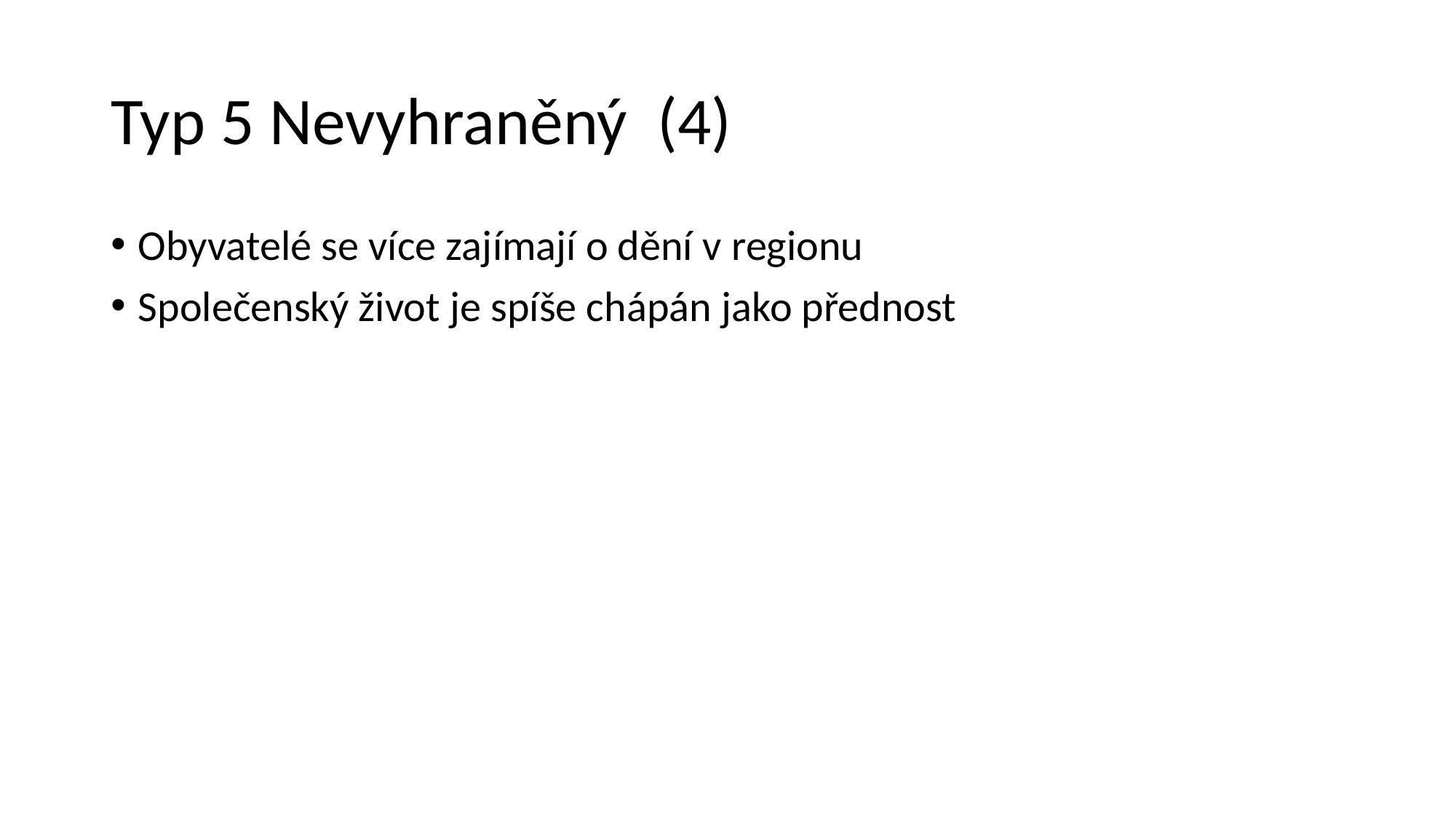

# Typ 5 Nevyhraněný  (4)
Obyvatelé se více zajímají o dění v regionu
Společenský život je spíše chápán jako přednost